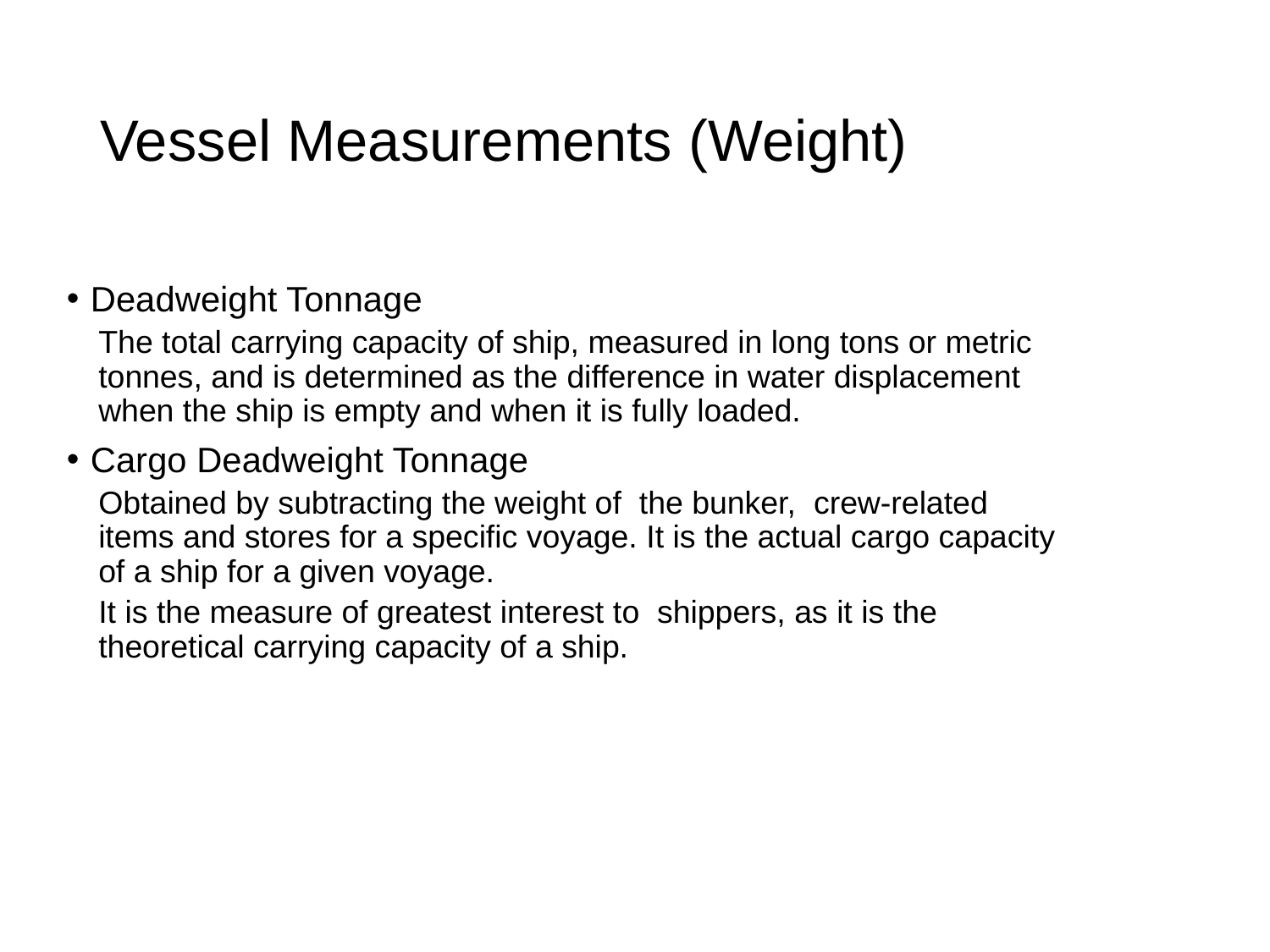

# Vessel Measurements (Weight)
Deadweight Tonnage
The total carrying capacity of ship, measured in long tons or metric tonnes, and is determined as the difference in water displacement when the ship is empty and when it is fully loaded.
Cargo Deadweight Tonnage
Obtained by subtracting the weight of  the bunker,  crew-related items and stores for a specific voyage. It is the actual cargo capacity of a ship for a given voyage.
It is the measure of greatest interest to  shippers, as it is the theoretical carrying capacity of a ship.